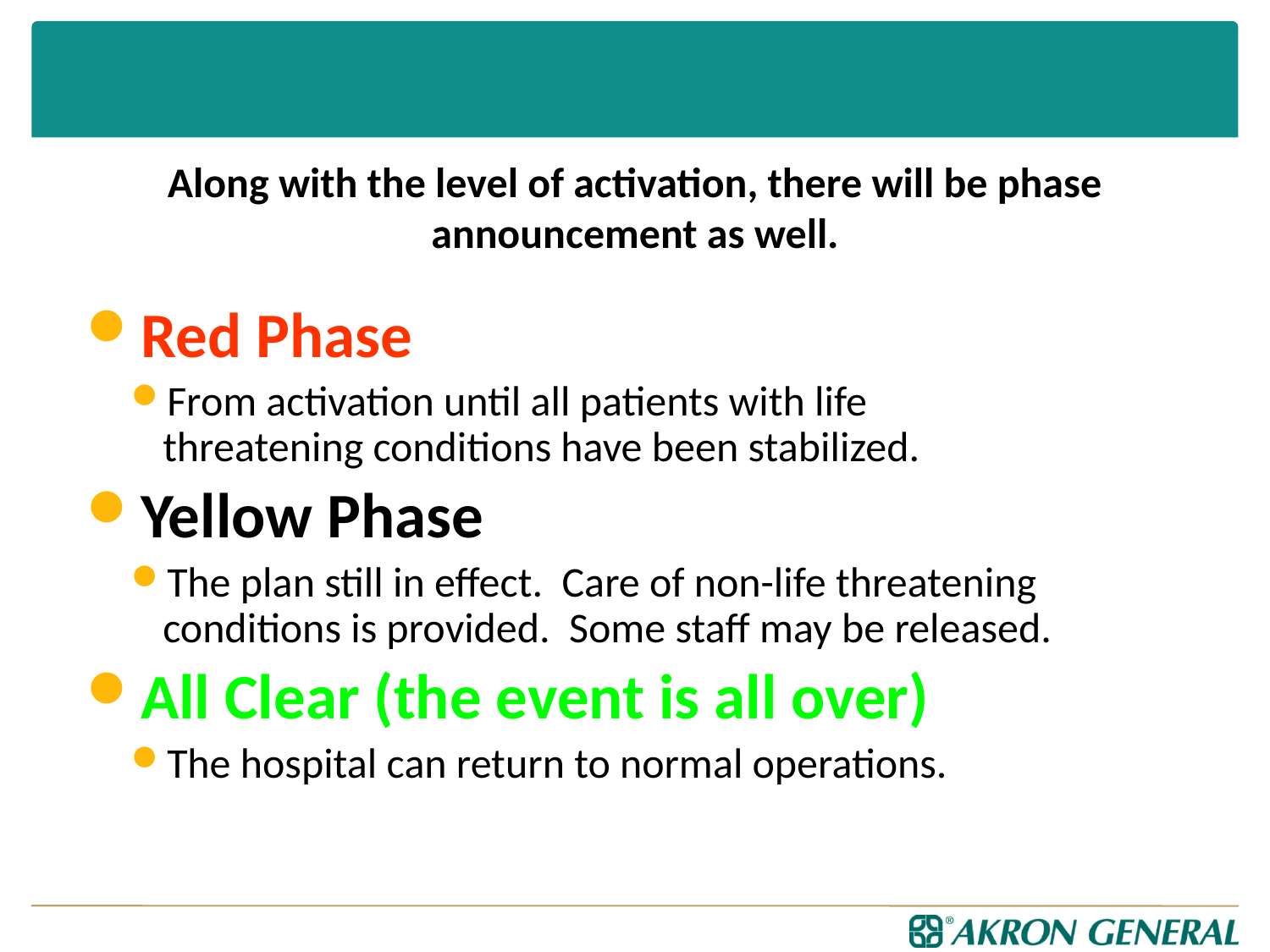

# Along with the level of activation, there will be phase announcement as well.
Red Phase
From activation until all patients with life threatening conditions have been stabilized.
Yellow Phase
The plan still in effect.  Care of non-life threatening conditions is provided.  Some staff may be released.
All Clear (the event is all over)
The hospital can return to normal operations.